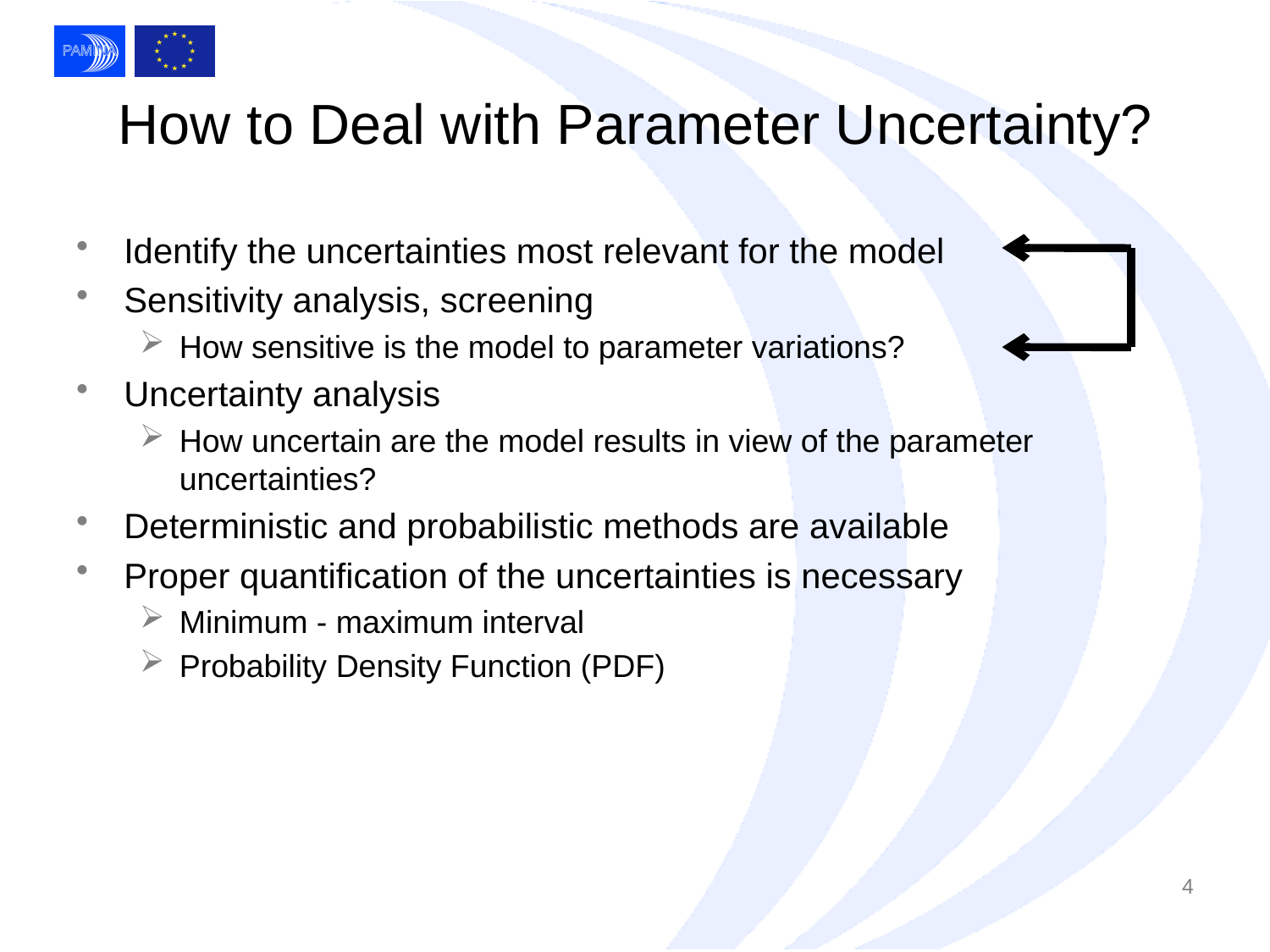

# How to Deal with Parameter Uncertainty?
Identify the uncertainties most relevant for the model
Sensitivity analysis, screening
How sensitive is the model to parameter variations?
Uncertainty analysis
How uncertain are the model results in view of the parameter uncertainties?
Deterministic and probabilistic methods are available
Proper quantification of the uncertainties is necessary
Minimum - maximum interval
Probability Density Function (PDF)

4